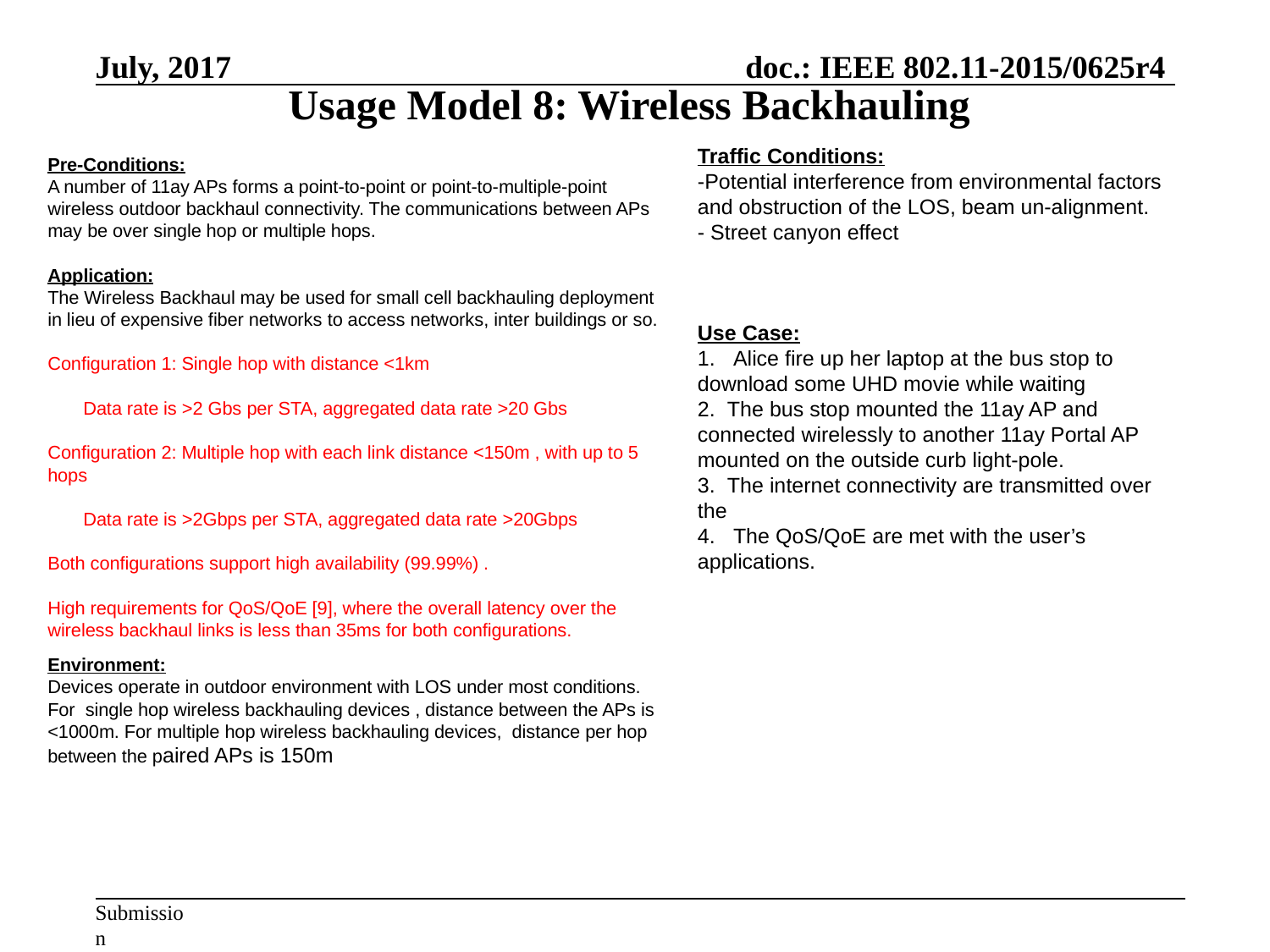

# Usage Model 8: Wireless Backhauling
Traffic Conditions:
-Potential interference from environmental factors and obstruction of the LOS, beam un-alignment.
- Street canyon effect

Use Case:
   Alice fire up her laptop at the bus stop to download some UHD movie while waiting
  The bus stop mounted the 11ay AP and connected wirelessly to another 11ay Portal AP mounted on the outside curb light-pole.
  The internet connectivity are transmitted over the
   The QoS/QoE are met with the user’s applications.

Pre-Conditions:
A number of 11ay APs forms a point-to-point or point-to-multiple-point wireless outdoor backhaul connectivity. The communications between APs may be over single hop or multiple hops.

Application:
The Wireless Backhaul may be used for small cell backhauling deployment in lieu of expensive fiber networks to access networks, inter buildings or so.

Configuration 1: Single hop with distance <1km

       Data rate is >2 Gbs per STA, aggregated data rate >20 Gbs

Configuration 2: Multiple hop with each link distance <150m , with up to 5 hops

       Data rate is >2Gbps per STA, aggregated data rate >20Gbps

Both configurations support high availability (99.99%) .

High requirements for QoS/QoE [9], where the overall latency over the wireless backhaul links is less than 35ms for both configurations.

Environment:
Devices operate in outdoor environment with LOS under most conditions.  For  single hop wireless backhauling devices , distance between the APs is <1000m. For multiple hop wireless backhauling devices,  distance per hop between the paired APs is 150m